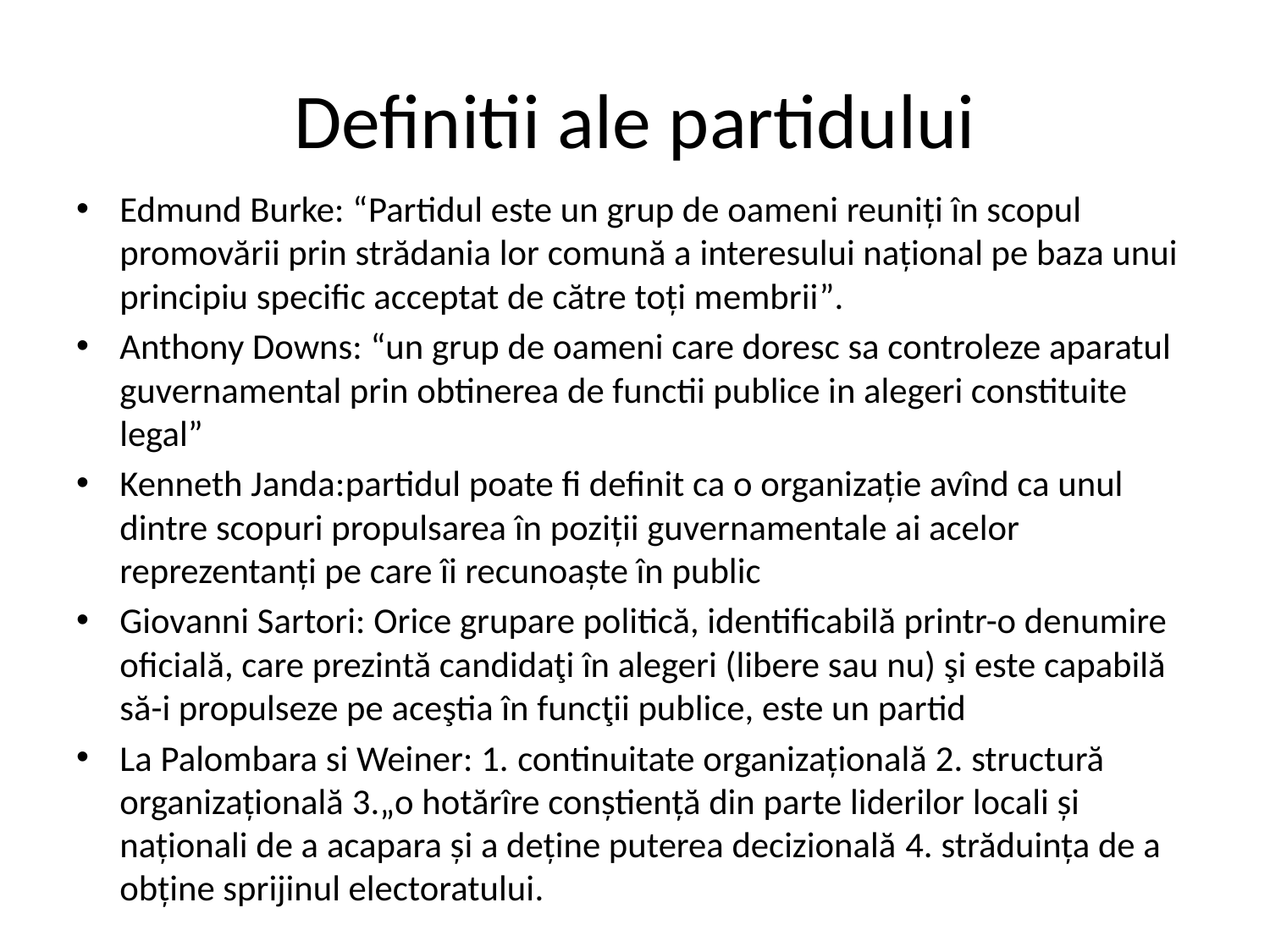

# Definitii ale partidului
Edmund Burke: “Partidul este un grup de oameni reuniţi în scopul promovării prin strădania lor comună a interesului naţional pe baza unui principiu specific acceptat de către toţi membrii”.
Anthony Downs: “un grup de oameni care doresc sa controleze aparatul guvernamental prin obtinerea de functii publice in alegeri constituite legal”
Kenneth Janda:partidul poate fi definit ca o organizaţie avînd ca unul dintre scopuri propulsarea în poziţii guvernamentale ai acelor reprezentanţi pe care îi recunoaşte în public
Giovanni Sartori: Orice grupare politică, identificabilă printr-o denumire oficială, care prezintă candidaţi în alegeri (libere sau nu) şi este capabilă să-i propulseze pe aceştia în funcţii publice, este un partid
La Palombara si Weiner: 1. continuitate organizaţională 2. structură organizaţională 3.„o hotărîre conştienţă din parte liderilor locali şi naţionali de a acapara şi a deţine puterea decizională 4. străduinţa de a obţine sprijinul electoratului.